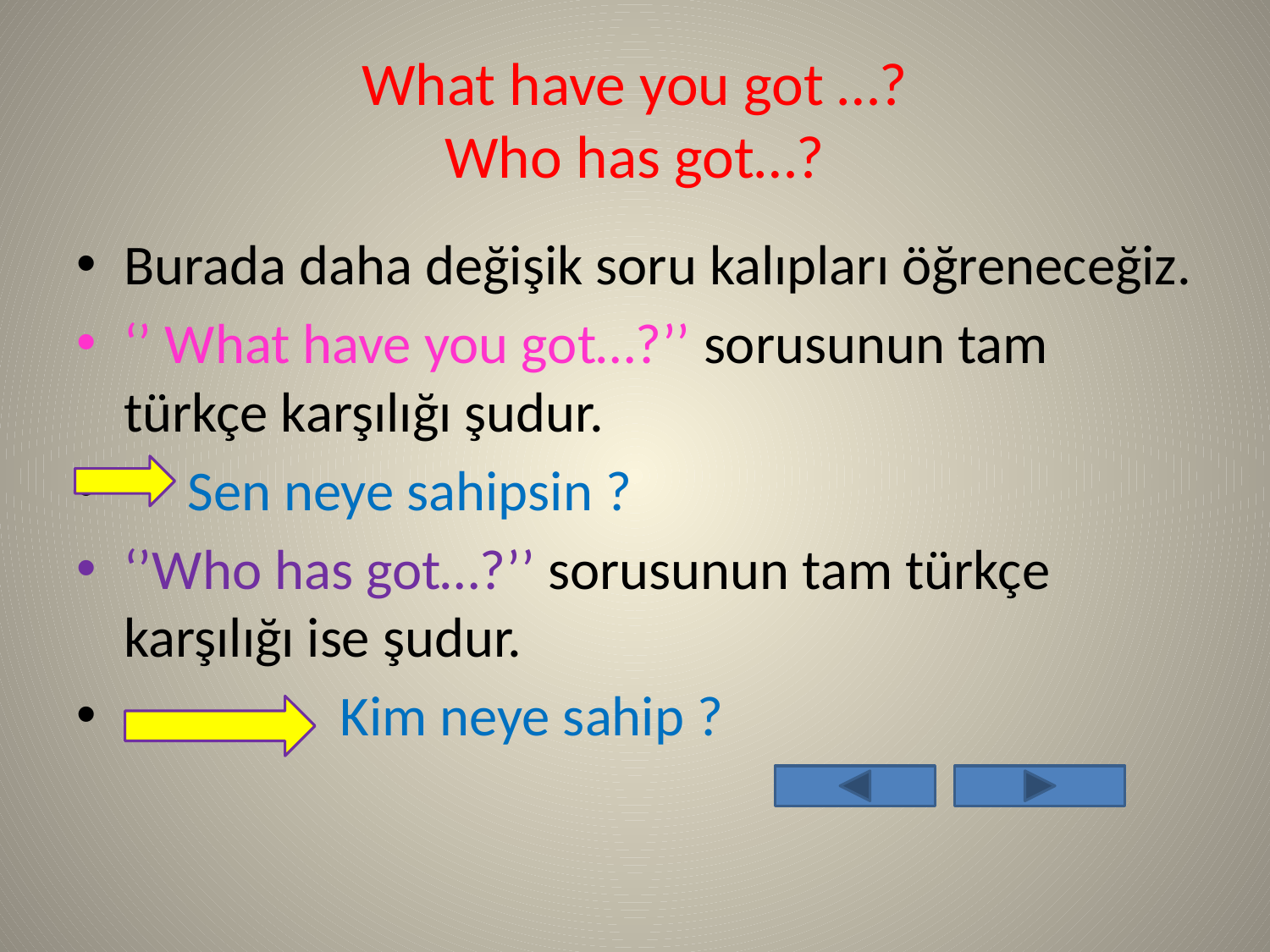

# What have you got …? Who has got…?
Burada daha değişik soru kalıpları öğreneceğiz.
‘’ What have you got…?’’ sorusunun tam türkçe karşılığı şudur.
     Sen neye sahipsin ?
‘’Who has got…?’’ sorusunun tam türkçe karşılığı ise şudur.
                 Kim neye sahip ?